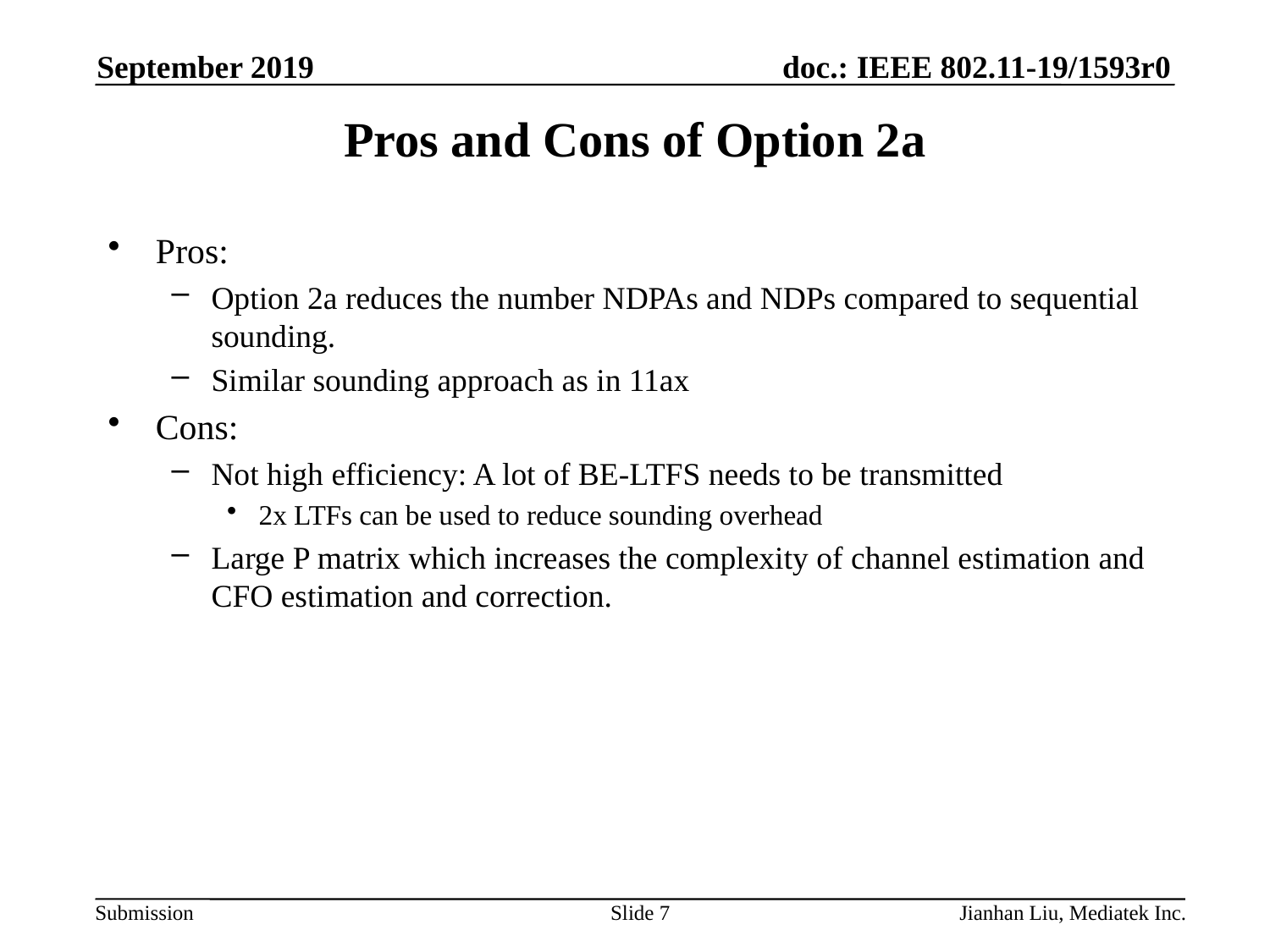

September 2019
# Pros and Cons of Option 2a
Pros:
Option 2a reduces the number NDPAs and NDPs compared to sequential sounding.
Similar sounding approach as in 11ax
Cons:
Not high efficiency: A lot of BE-LTFS needs to be transmitted
2x LTFs can be used to reduce sounding overhead
Large P matrix which increases the complexity of channel estimation and CFO estimation and correction.

Slide 7
Jianhan Liu, Mediatek Inc.